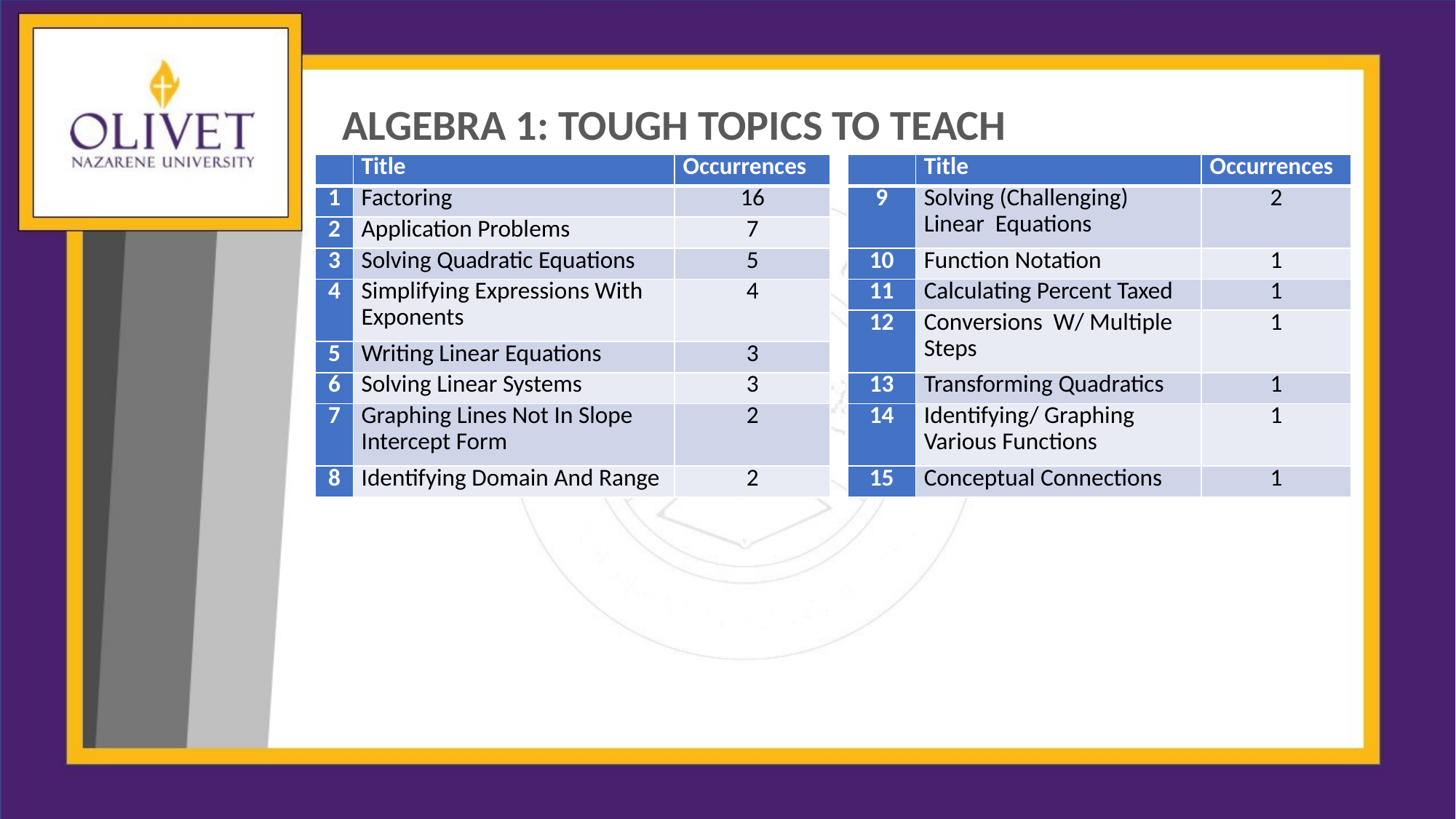

### Chart: Algebra 2: Tough Topics to Teach

| Category |
|---|
Algebra 1: tough topics to teach
|  | Title | Occurrences |
| --- | --- | --- |
| 1 | Factoring | 16 |
| 2 | Application Problems | 7 |
| 3 | Solving Quadratic Equations | 5 |
| 4 | Simplifying Expressions With Exponents | 4 |
| 5 | Writing Linear Equations | 3 |
| 6 | Solving Linear Systems | 3 |
| 7 | Graphing Lines Not In Slope Intercept Form | 2 |
| 8 | Identifying Domain And Range | 2 |
|  | Title | Occurrences |
| --- | --- | --- |
| 9 | Solving (Challenging) Linear Equations | 2 |
| 10 | Function Notation | 1 |
| 11 | Calculating Percent Taxed | 1 |
| 12 | Conversions W/ Multiple Steps | 1 |
| 13 | Transforming Quadratics | 1 |
| 14 | Identifying/ Graphing Various Functions | 1 |
| 15 | Conceptual Connections | 1 |